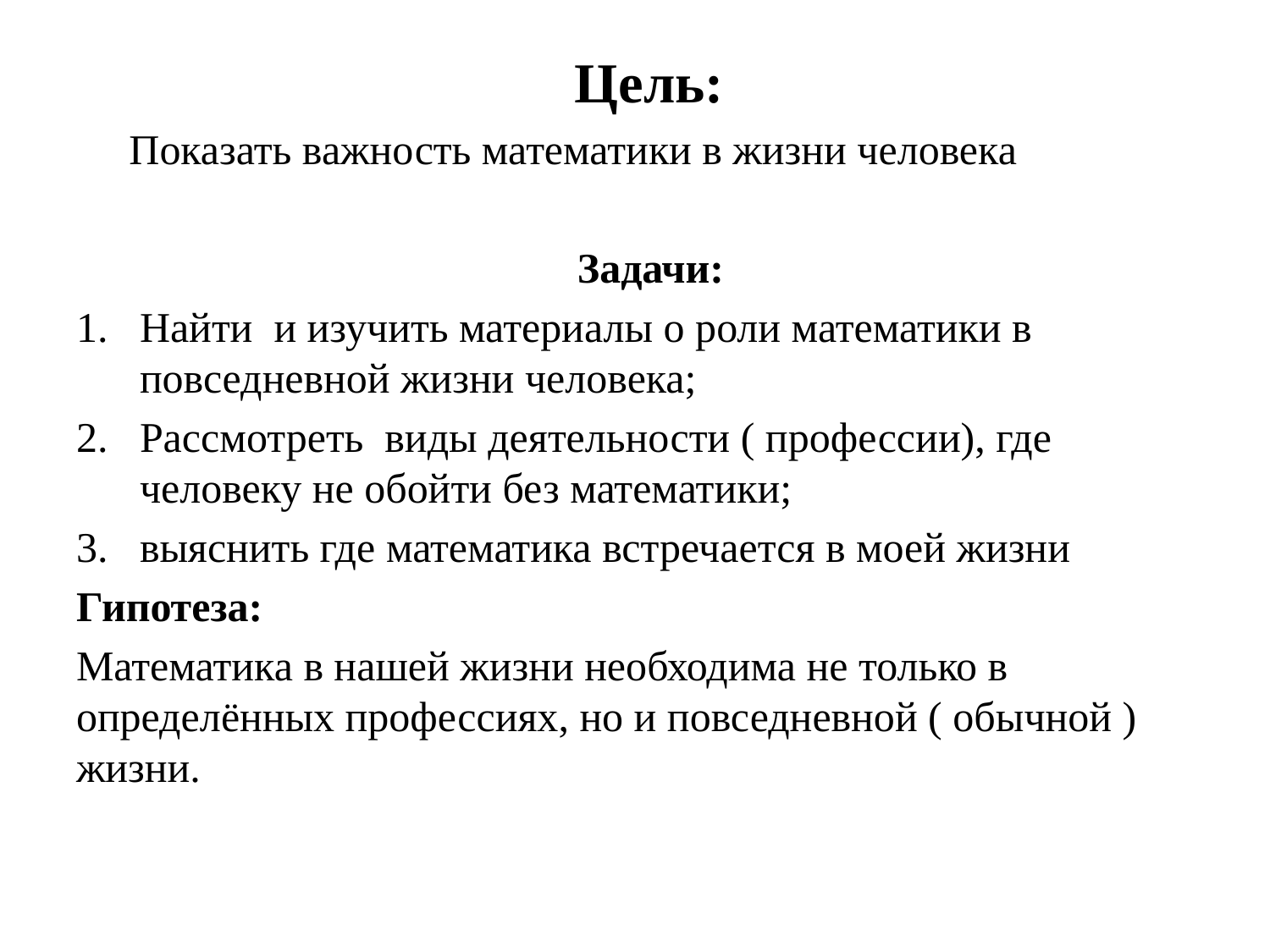

Цель:
     Показать важность математики в жизни человека

   Задачи:
Найти  и изучить материалы о роли математики в повседневной жизни человека;
Рассмотреть  виды деятельности ( профессии), где человеку не обойти без математики;
выяснить где математика встречается в моей жизни
Гипотеза:
Математика в нашей жизни необходима не только в определённых профессиях, но и повседневной ( обычной ) жизни.